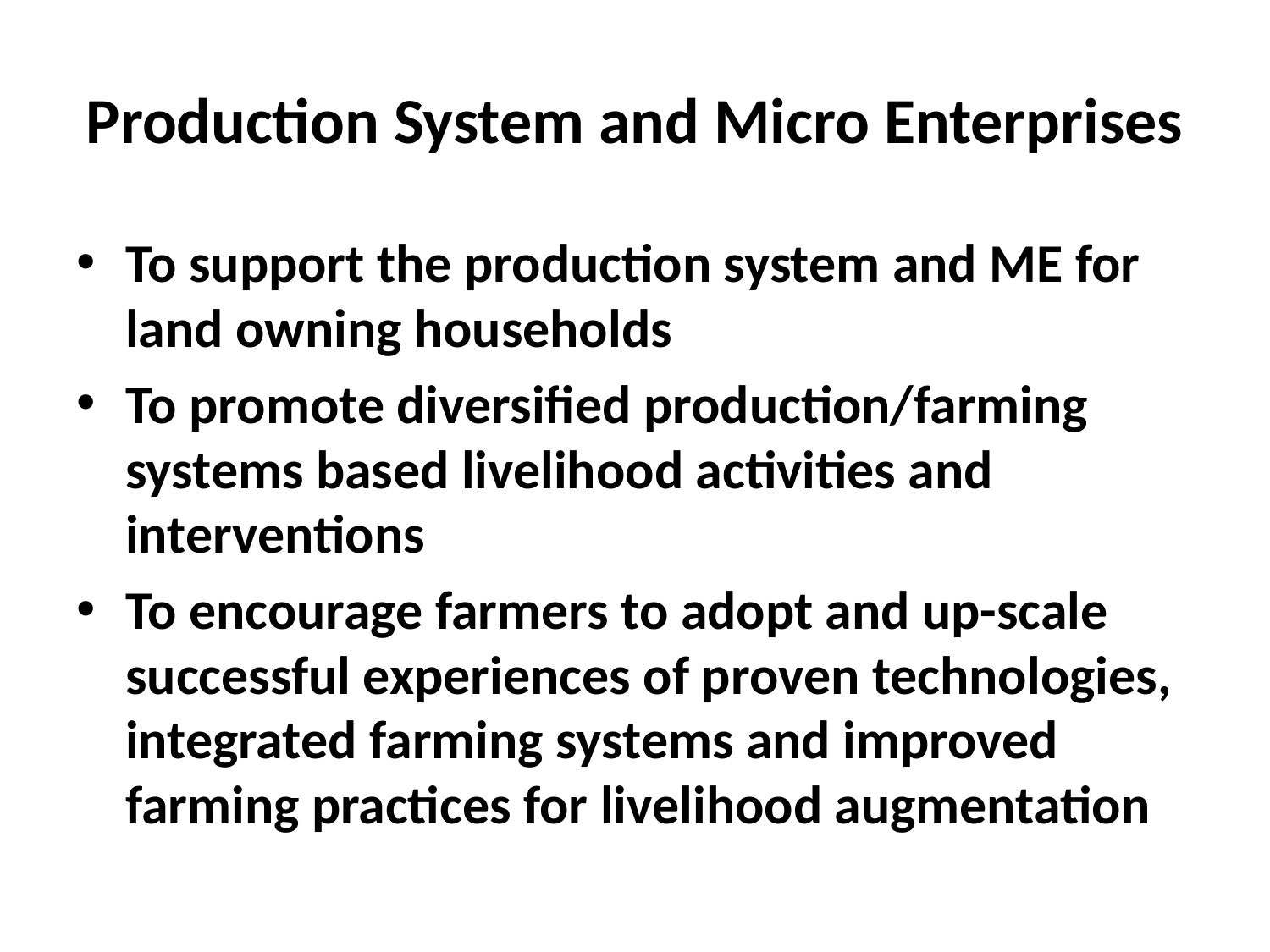

# Production System and Micro Enterprises
To support the production system and ME for land owning households
To promote diversified production/farming systems based livelihood activities and interventions
To encourage farmers to adopt and up-scale successful experiences of proven technologies, integrated farming systems and improved farming practices for livelihood augmentation